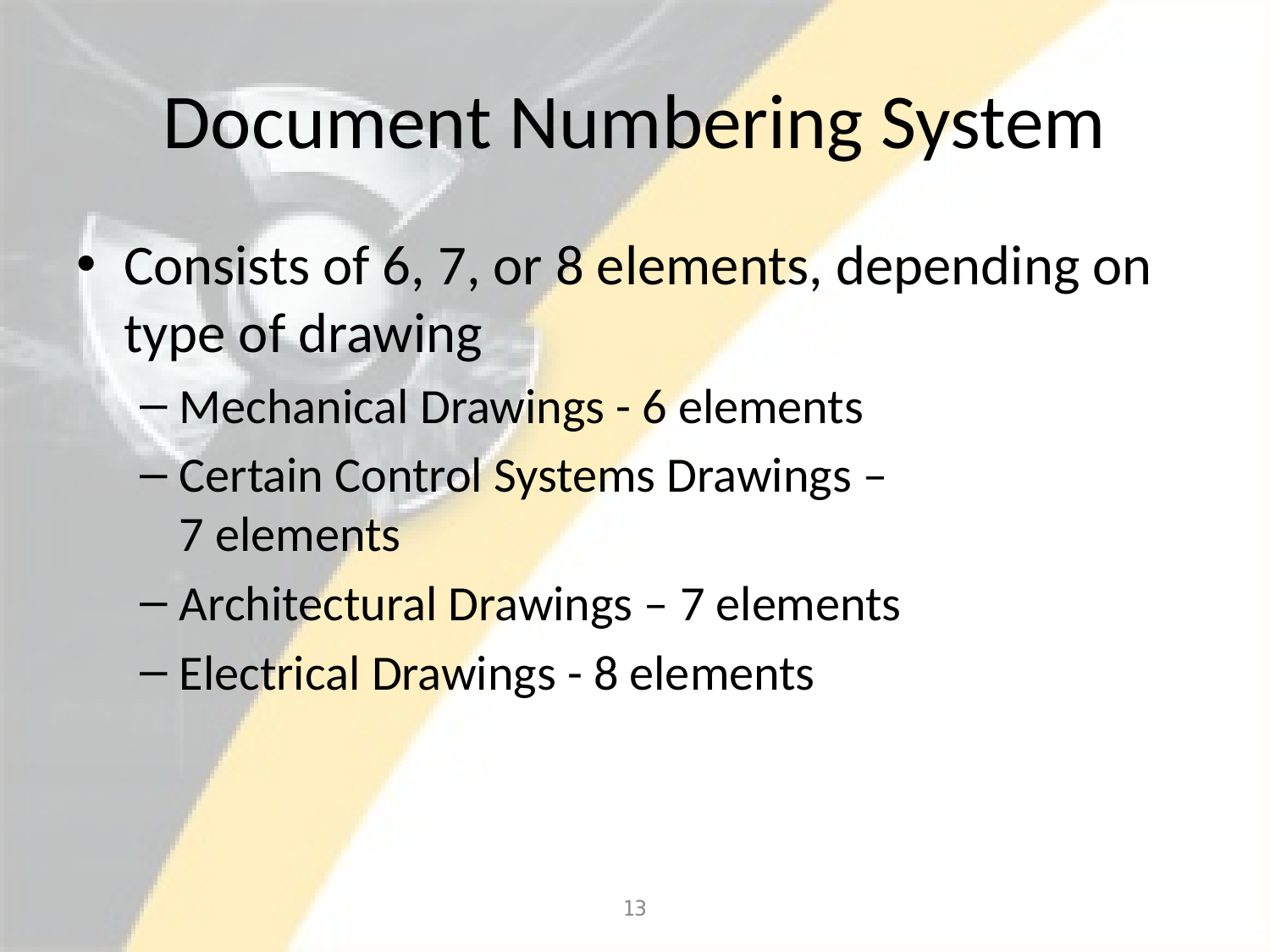

# Document Numbering System
Consists of 6, 7, or 8 elements, depending on type of drawing
Mechanical Drawings - 6 elements
Certain Control Systems Drawings –
7 elements
Architectural Drawings – 7 elements
Electrical Drawings - 8 elements
13